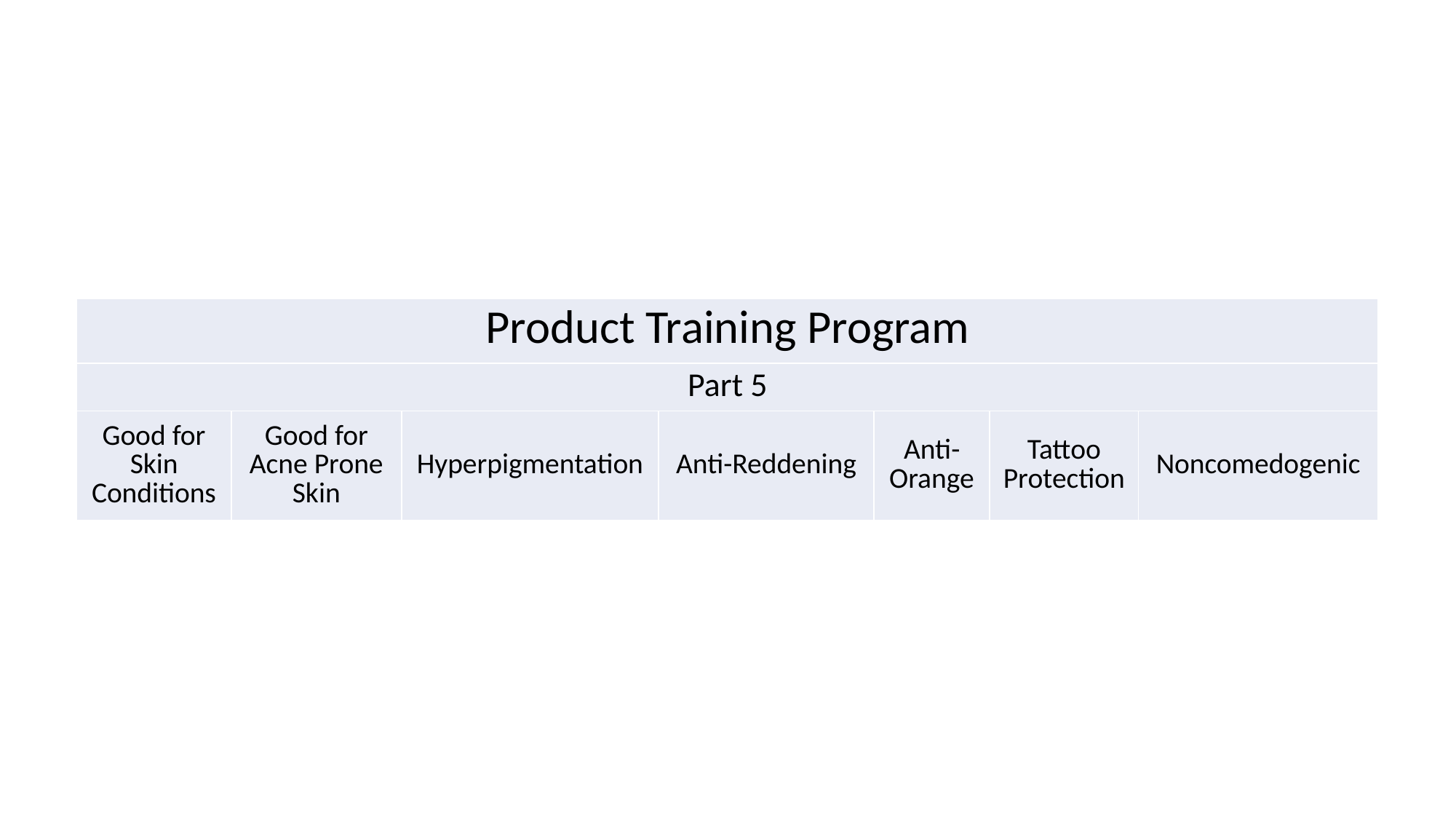

| Product Training Program |  |  |  |  |  |  |
| --- | --- | --- | --- | --- | --- | --- |
| Part 5 |  |  |  |  |  |  |
| Good for Skin Conditions | Good for Acne Prone Skin | Hyperpigmentation | Anti-Reddening | Anti-Orange | Tattoo Protection | Noncomedogenic |